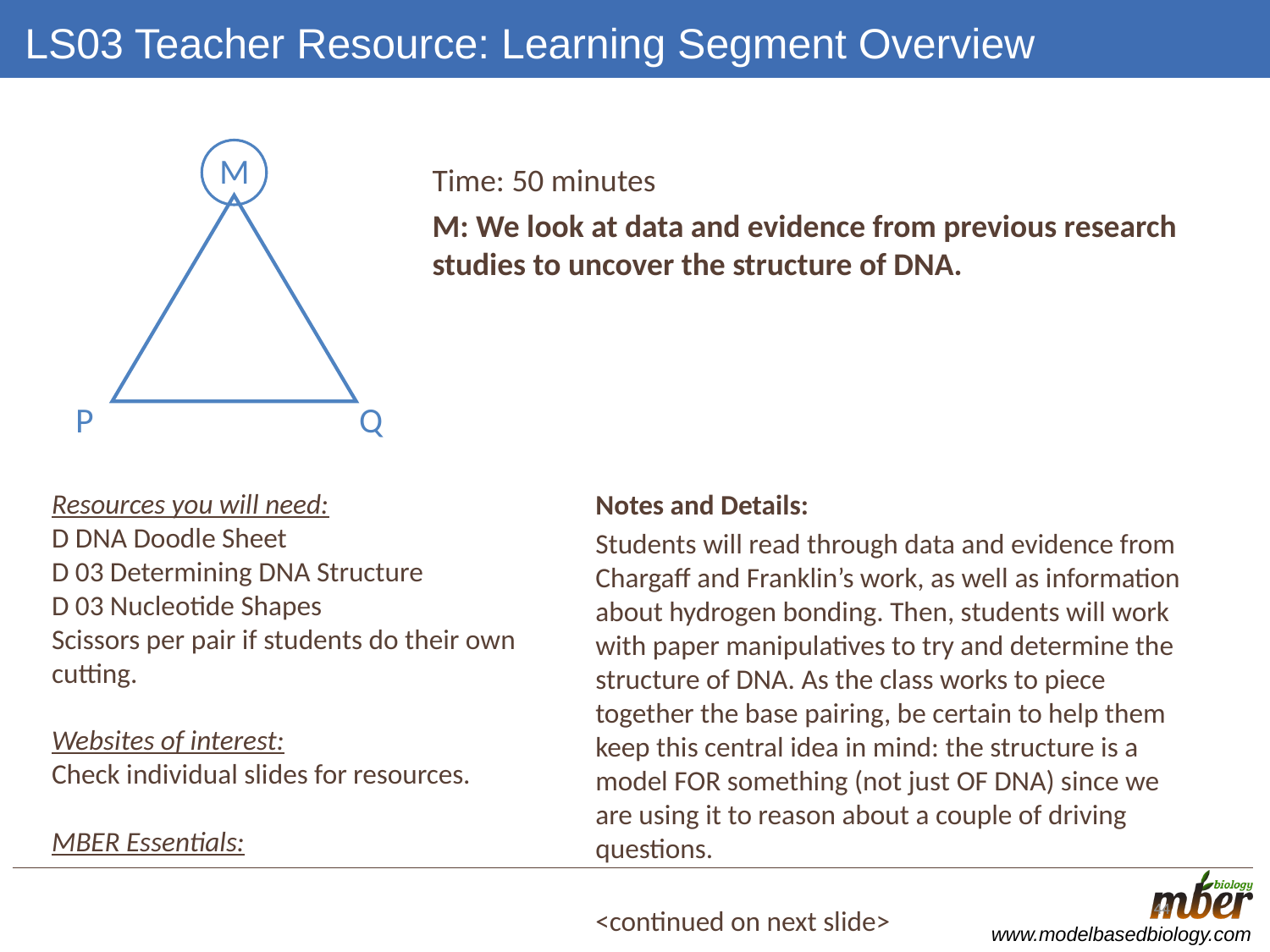

# LS03 Teacher Resource: Learning Segment Overview

M

Q
P
Time: 50 minutes

M: We look at data and evidence from previous research studies to uncover the structure of DNA.
Resources you will need:
D DNA Doodle Sheet
D 03 Determining DNA Structure
D 03 Nucleotide Shapes
Scissors per pair if students do their own cutting.

Websites of interest:
Check individual slides for resources.

MBER Essentials:

Notes and Details:
Students will read through data and evidence from Chargaff and Franklin’s work, as well as information about hydrogen bonding. Then, students will work with paper manipulatives to try and determine the structure of DNA. As the class works to piece together the base pairing, be certain to help them keep this central idea in mind: the structure is a model FOR something (not just OF DNA) since we are using it to reason about a couple of driving questions.
				<continued on next slide>
44
44